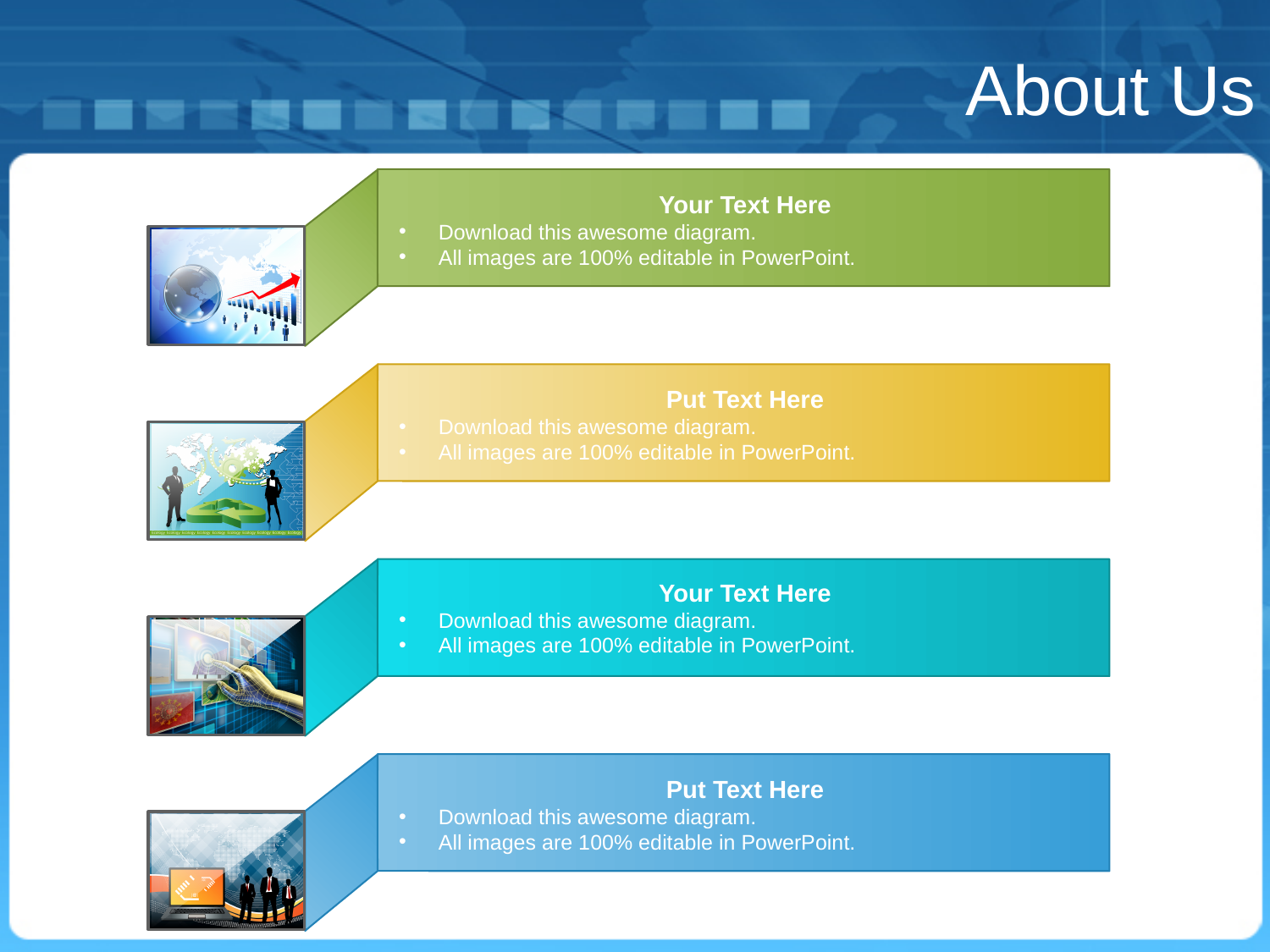

About Us

Your Text Here
Download this awesome diagram.
All images are 100% editable in PowerPoint.

Put Text Here
Download this awesome diagram.
All images are 100% editable in PowerPoint.

Your Text Here
Download this awesome diagram.
All images are 100% editable in PowerPoint.

Put Text Here
Download this awesome diagram.
All images are 100% editable in PowerPoint.